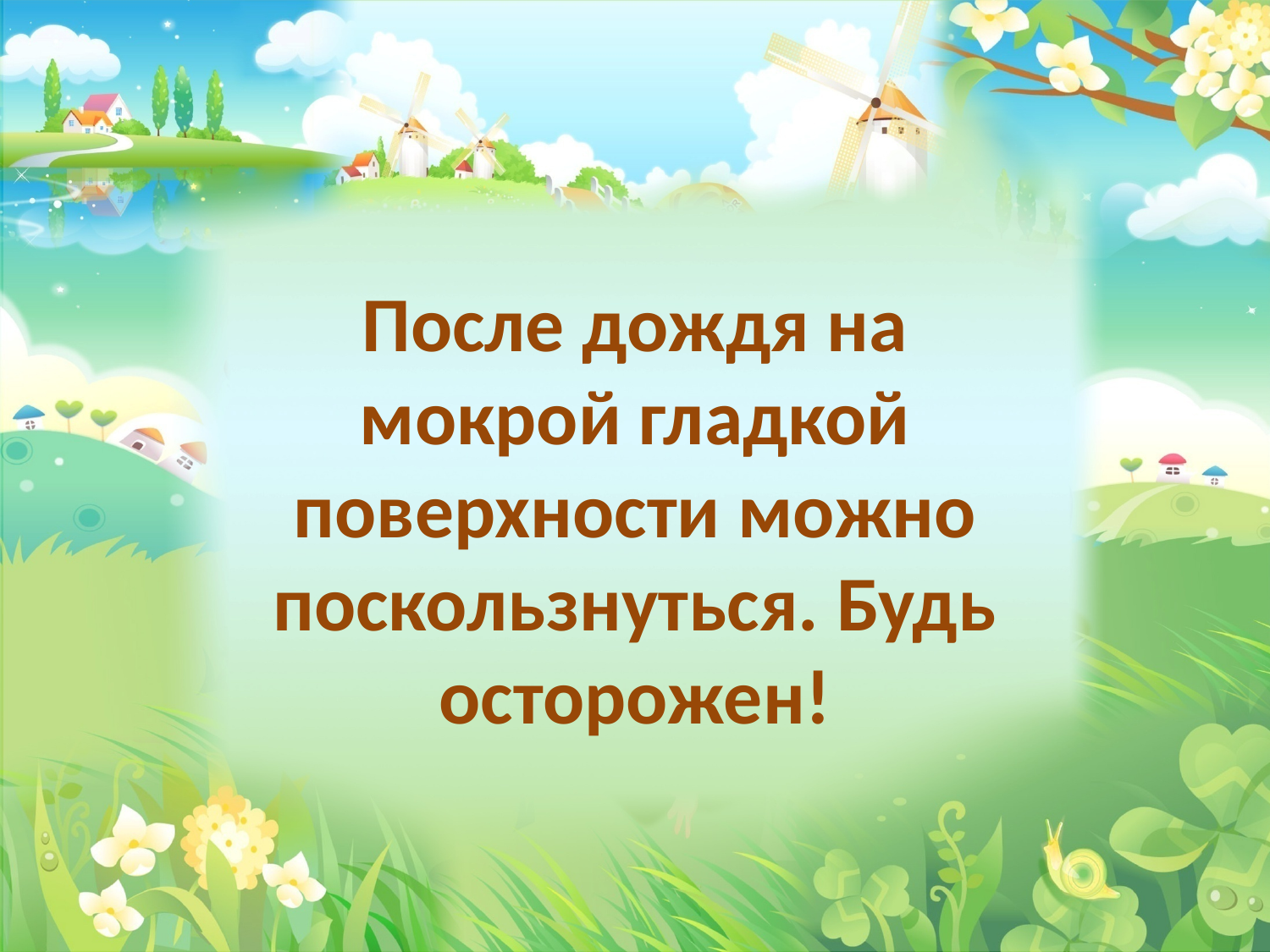

После дождя на мокрой гладкой поверхности можно поскользнуться. Будь осторожен!